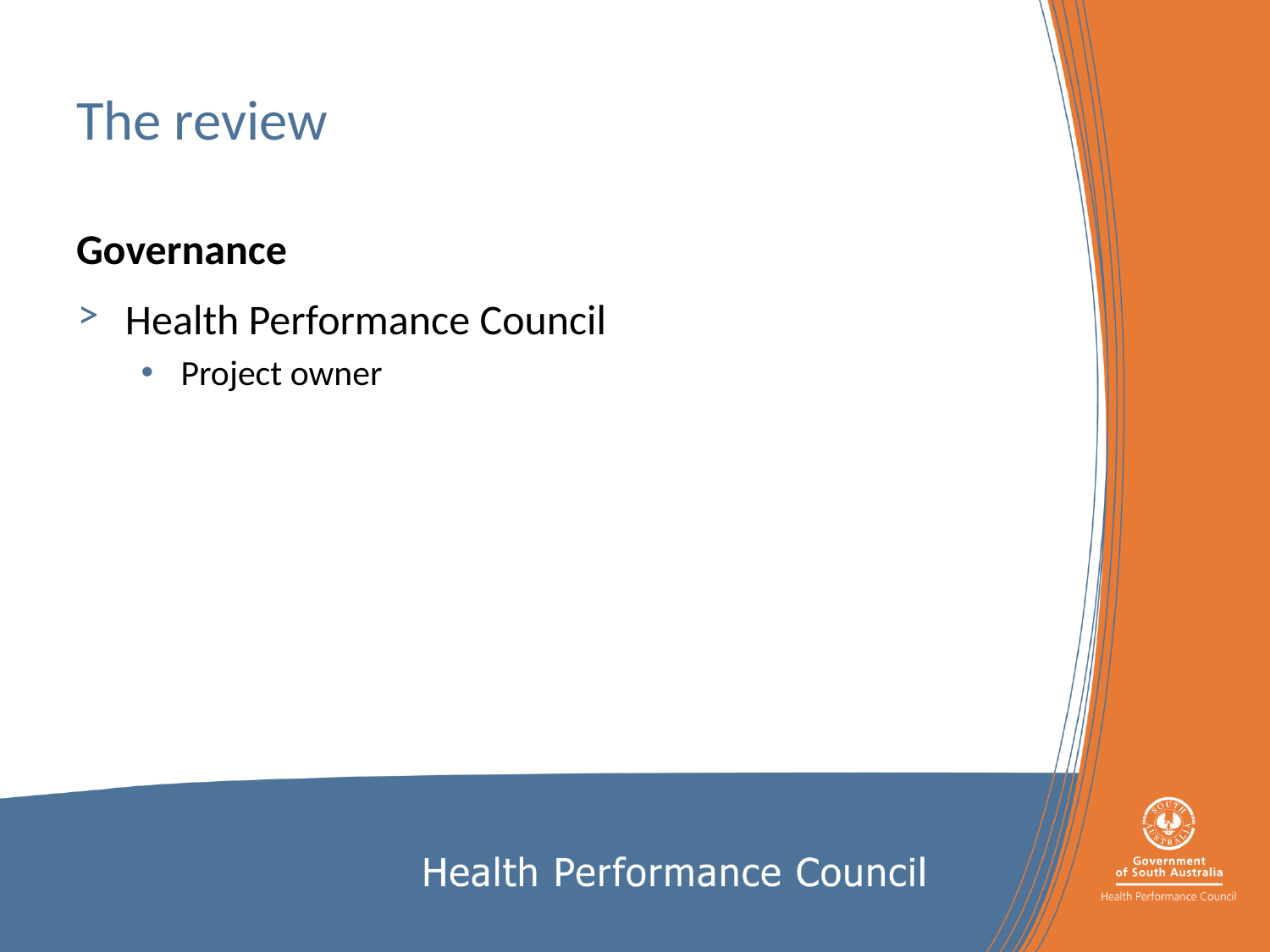

# The review
Governance
Health Performance Council
Project owner